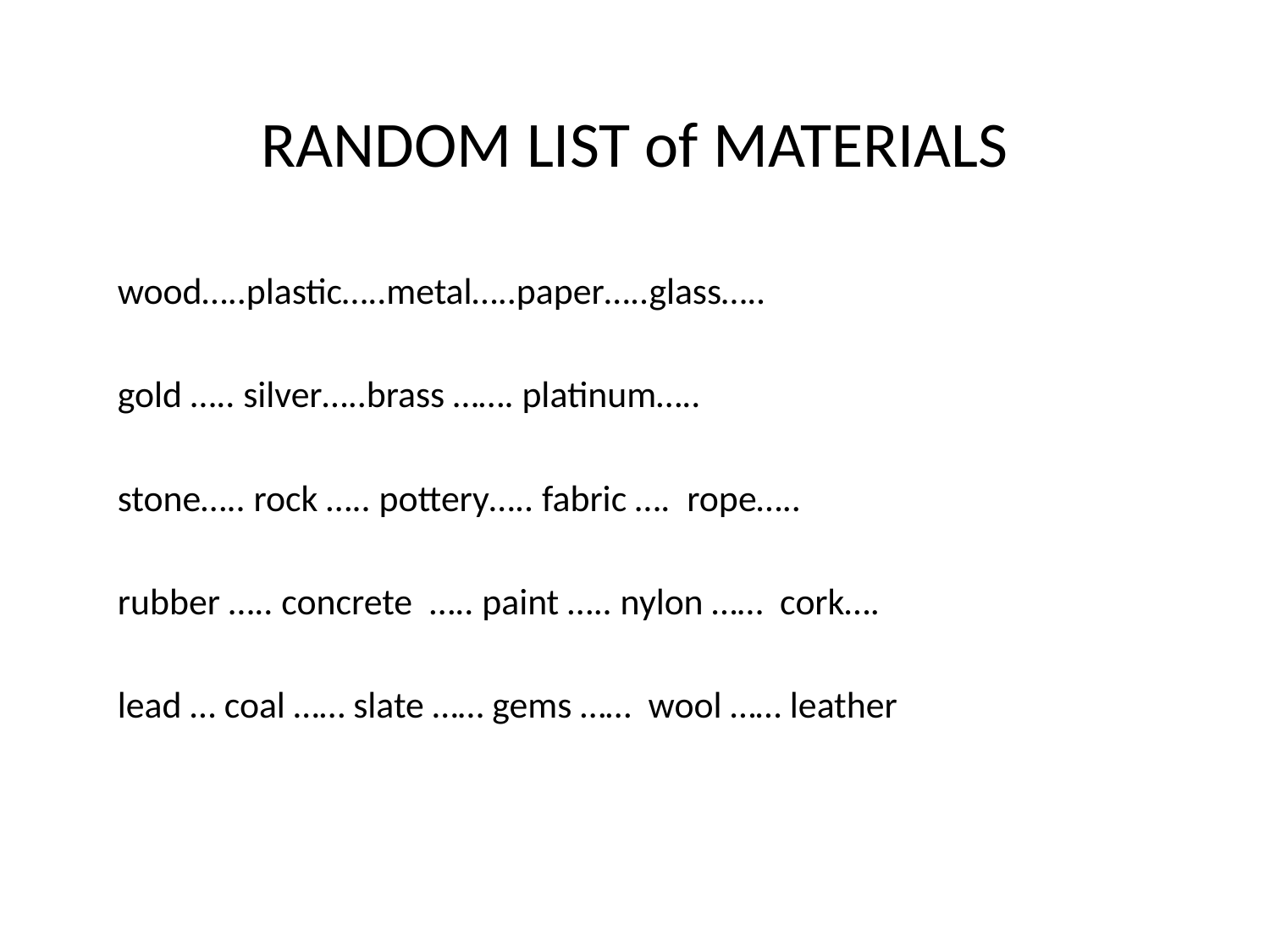

# RANDOM LIST of MATERIALS

wood…..plastic…..metal…..paper…..glass…..

gold ….. silver…..brass ……. platinum…..

stone….. rock ….. pottery….. fabric ….  rope…..

rubber ….. concrete  ….. paint ….. nylon ……  cork….

lead … coal …… slate …… gems ……  wool …… leather